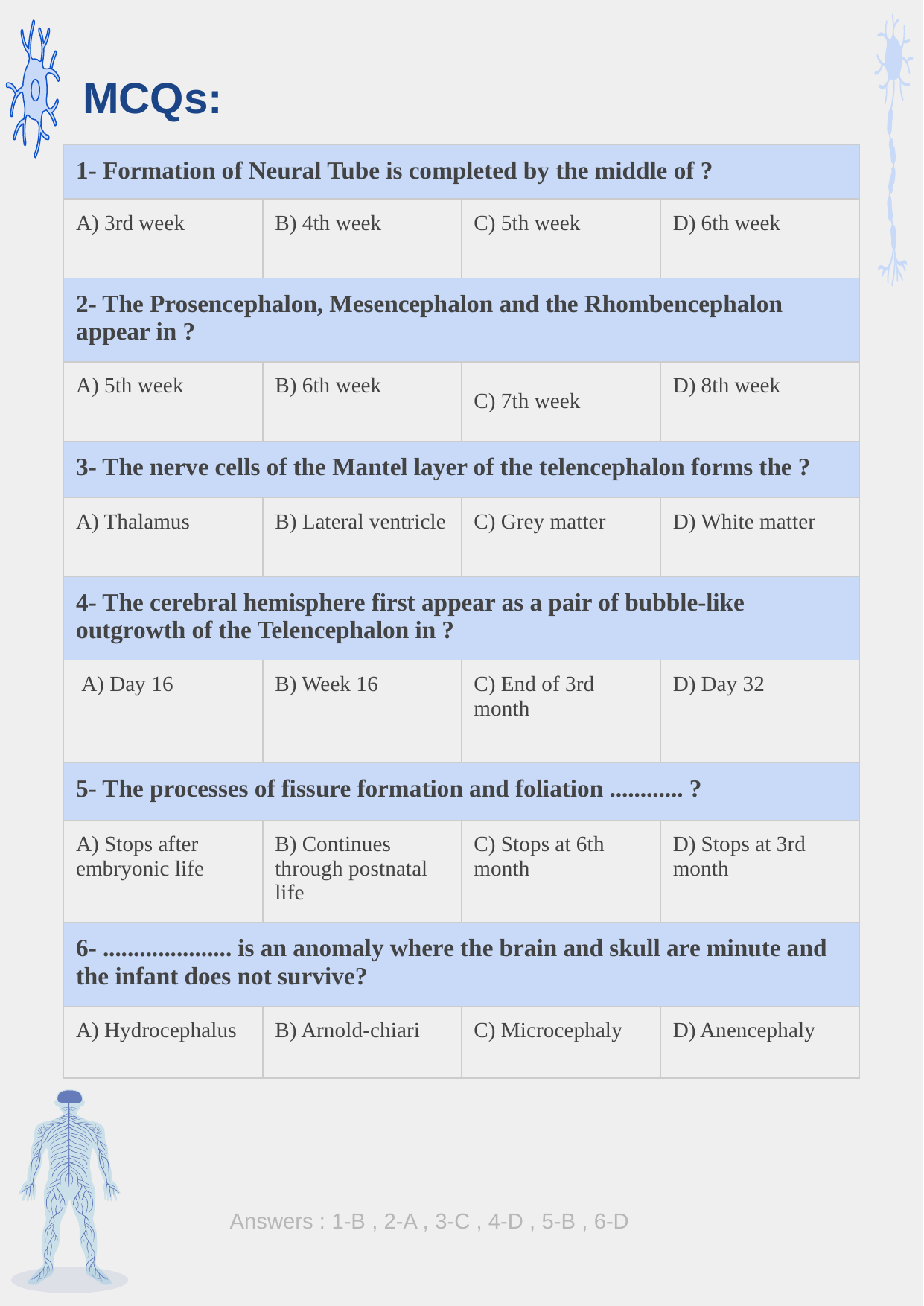

MCQs:
| 1- Formation of Neural Tube is completed by the middle of ? |  |  |  |
| --- | --- | --- | --- |
| A) 3rd week | B) 4th week | C) 5th week | D) 6th week |
| 2- The Prosencephalon, Mesencephalon and the Rhombencephalon appear in ? |  |  |  |
| A) 5th week | B) 6th week | C) 7th week | D) 8th week |
| 3- The nerve cells of the Mantel layer of the telencephalon forms the ? |  |  |  |
| A) Thalamus | B) Lateral ventricle | C) Grey matter | D) White matter |
| 4- The cerebral hemisphere first appear as a pair of bubble-like outgrowth of the Telencephalon in ? |  |  |  |
| A) Day 16 | B) Week 16 | C) End of 3rd month | D) Day 32 |
| 5- The processes of fissure formation and foliation ............ ? |  |  |  |
| A) Stops after embryonic life | B) Continues through postnatal life | C) Stops at 6th month | D) Stops at 3rd month |
| 6- ..................... is an anomaly where the brain and skull are minute and the infant does not survive? |  |  |  |
| A) Hydrocephalus | B) Arnold-chiari | C) Microcephaly | D) Anencephaly |

Answers : 1-B , 2-A , 3-C , 4-D , 5-B , 6-D